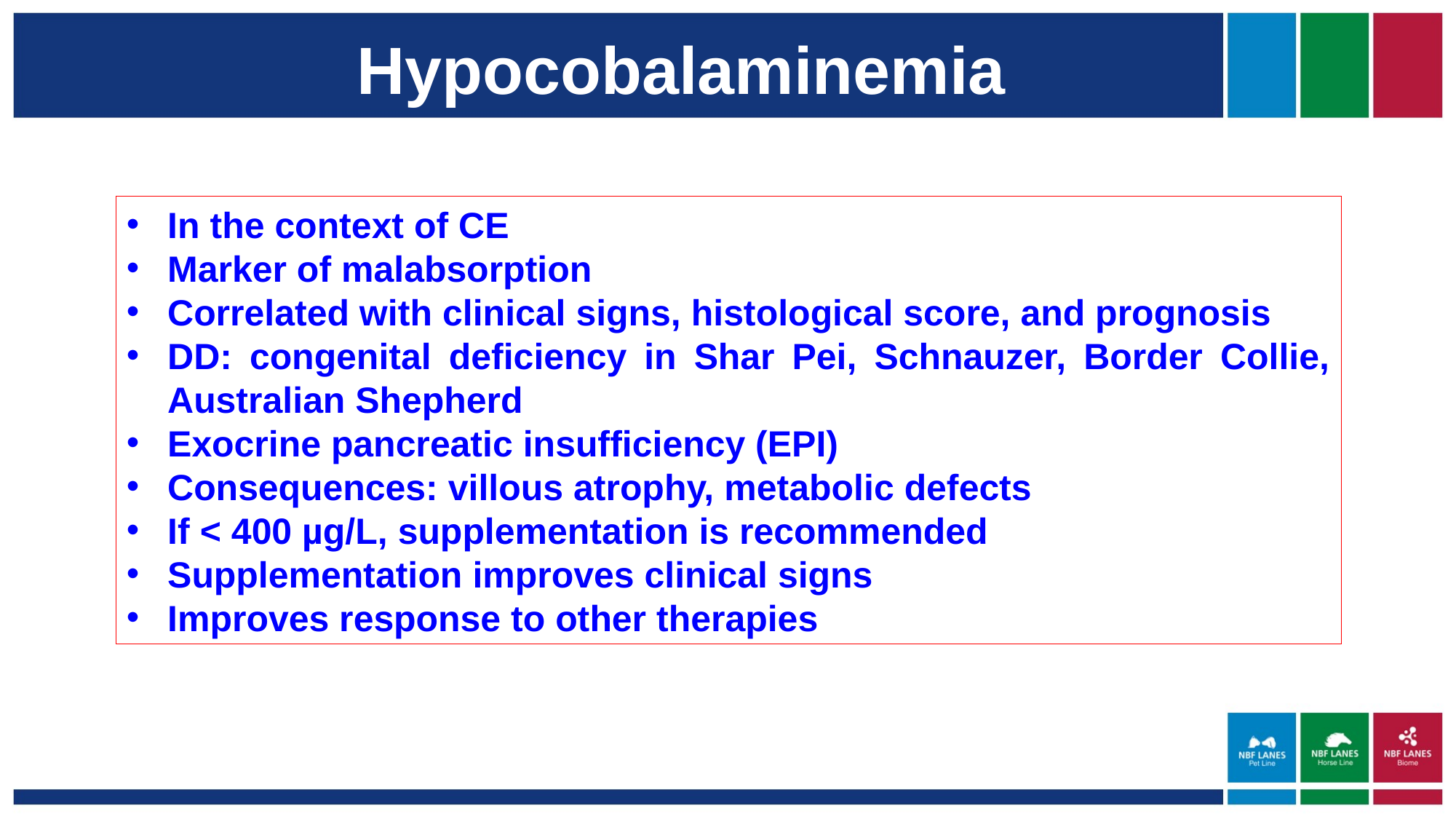

Hypocobalaminemia
In the context of CE
Marker of malabsorption
Correlated with clinical signs, histological score, and prognosis
DD: congenital deficiency in Shar Pei, Schnauzer, Border Collie, Australian Shepherd
Exocrine pancreatic insufficiency (EPI)
Consequences: villous atrophy, metabolic defects
If < 400 µg/L, supplementation is recommended
Supplementation improves clinical signs
Improves response to other therapies